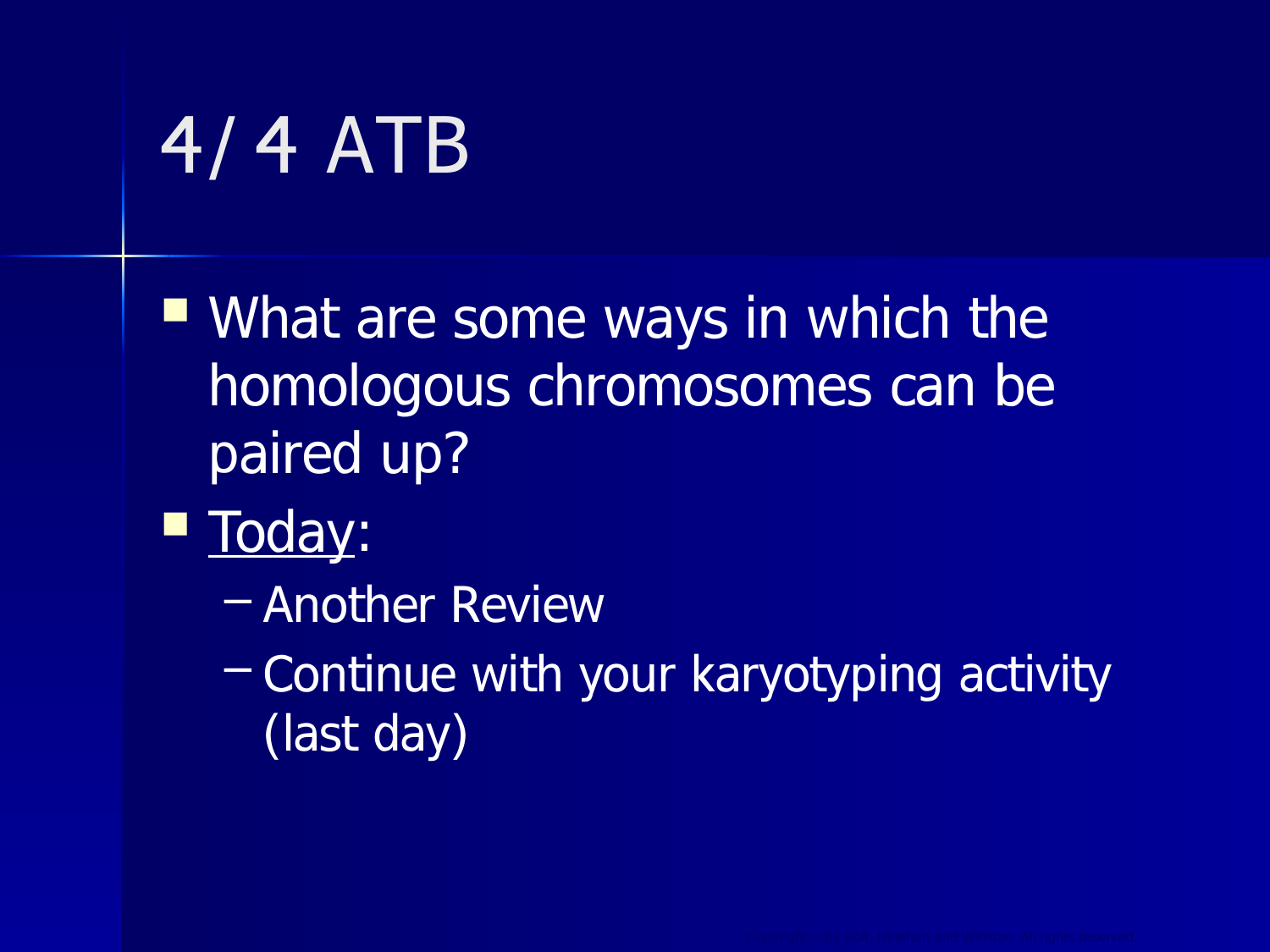

# 4/4 ATB
What are some ways in which the homologous chromosomes can be paired up?
Today:
Another Review
Continue with your karyotyping activity (last day)